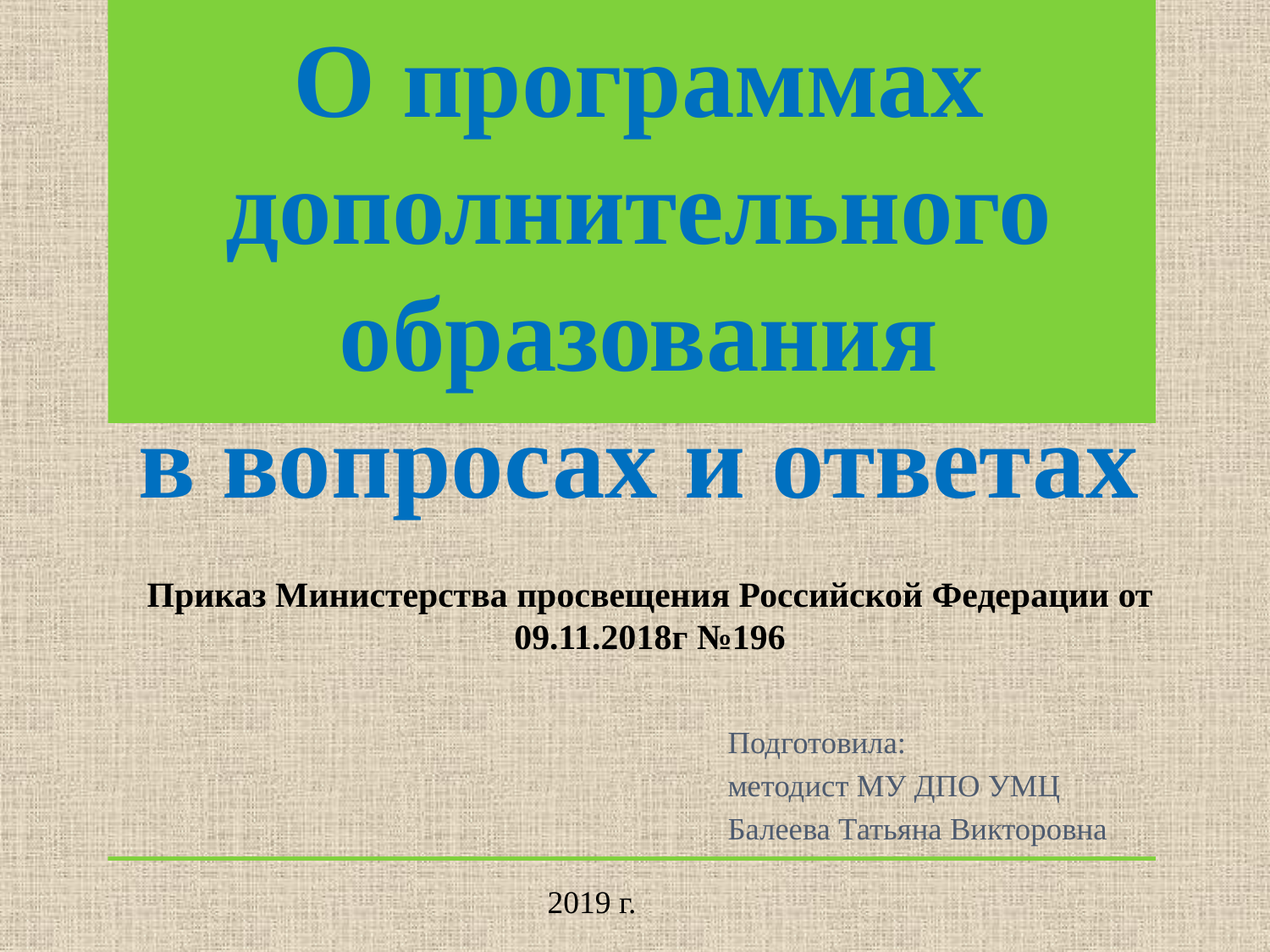

# О программах дополнительного образования в вопросах и ответах
Приказ Министерства просвещения Российской Федерации от 09.11.2018г №196
Подготовила:
методист МУ ДПО УМЦ
Балеева Татьяна Викторовна
2019 г.